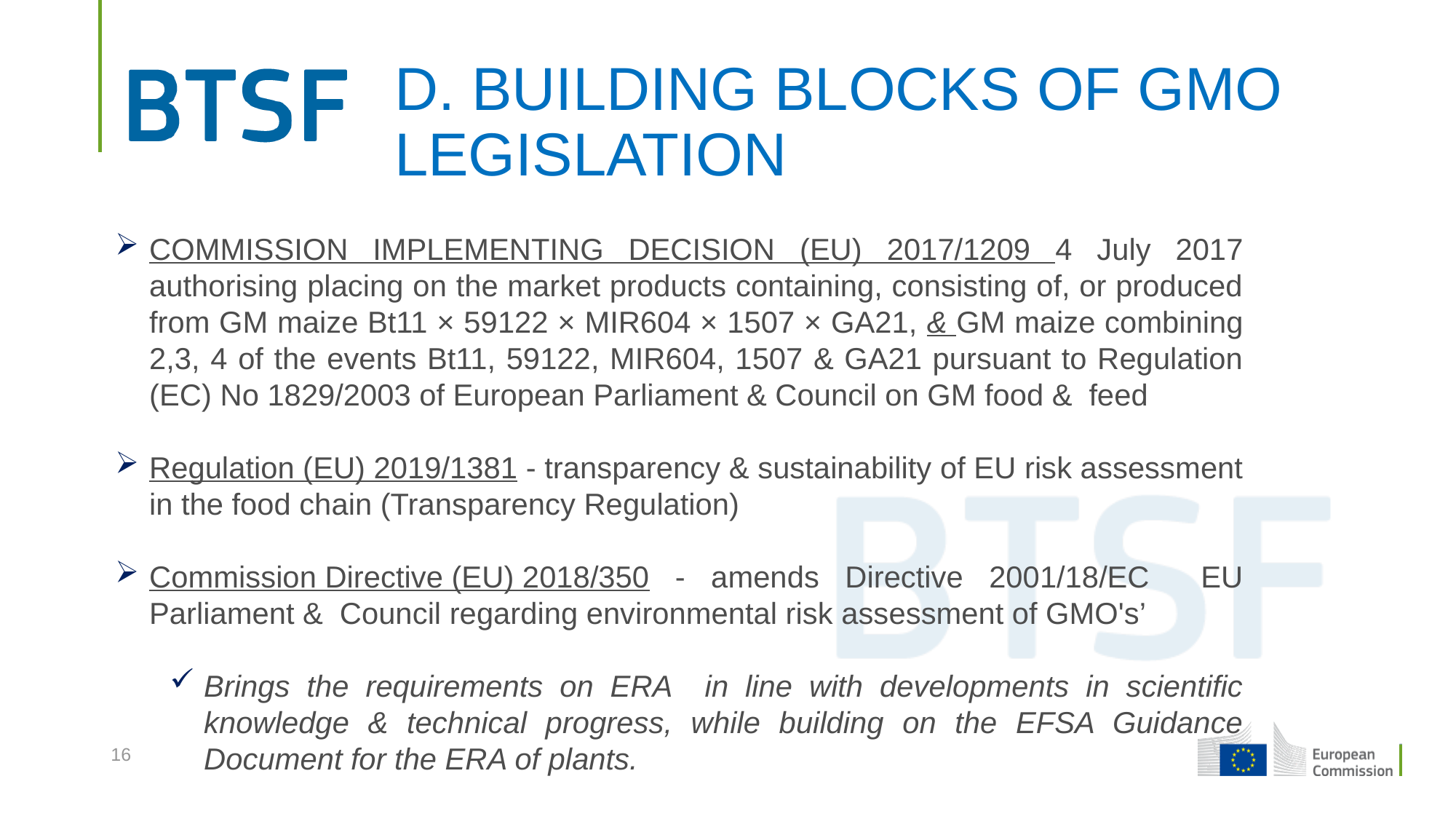

# D. BUILDING BLOCKS OF GMO LEGISLATION

COMMISSION IMPLEMENTING DECISION (EU) 2017/1209 4 July 2017 authorising placing on the market products containing, consisting of, or produced from GM maize Bt11 × 59122 × MIR604 × 1507 × GA21, & GM maize combining 2,3, 4 of the events Bt11, 59122, MIR604, 1507 & GA21 pursuant to Regulation (EC) No 1829/2003 of European Parliament & Council on GM food &  feed

Regulation (EU) 2019/1381 - transparency & sustainability of EU risk assessment in the food chain (Transparency Regulation)

Commission Directive (EU) 2018/350 - amends Directive 2001/18/EC  EU Parliament &  Council regarding environmental risk assessment of GMO's’

Brings the requirements on ERA  in line with developments in scientific knowledge & technical progress, while building on the EFSA Guidance Document for the ERA of plants.
16